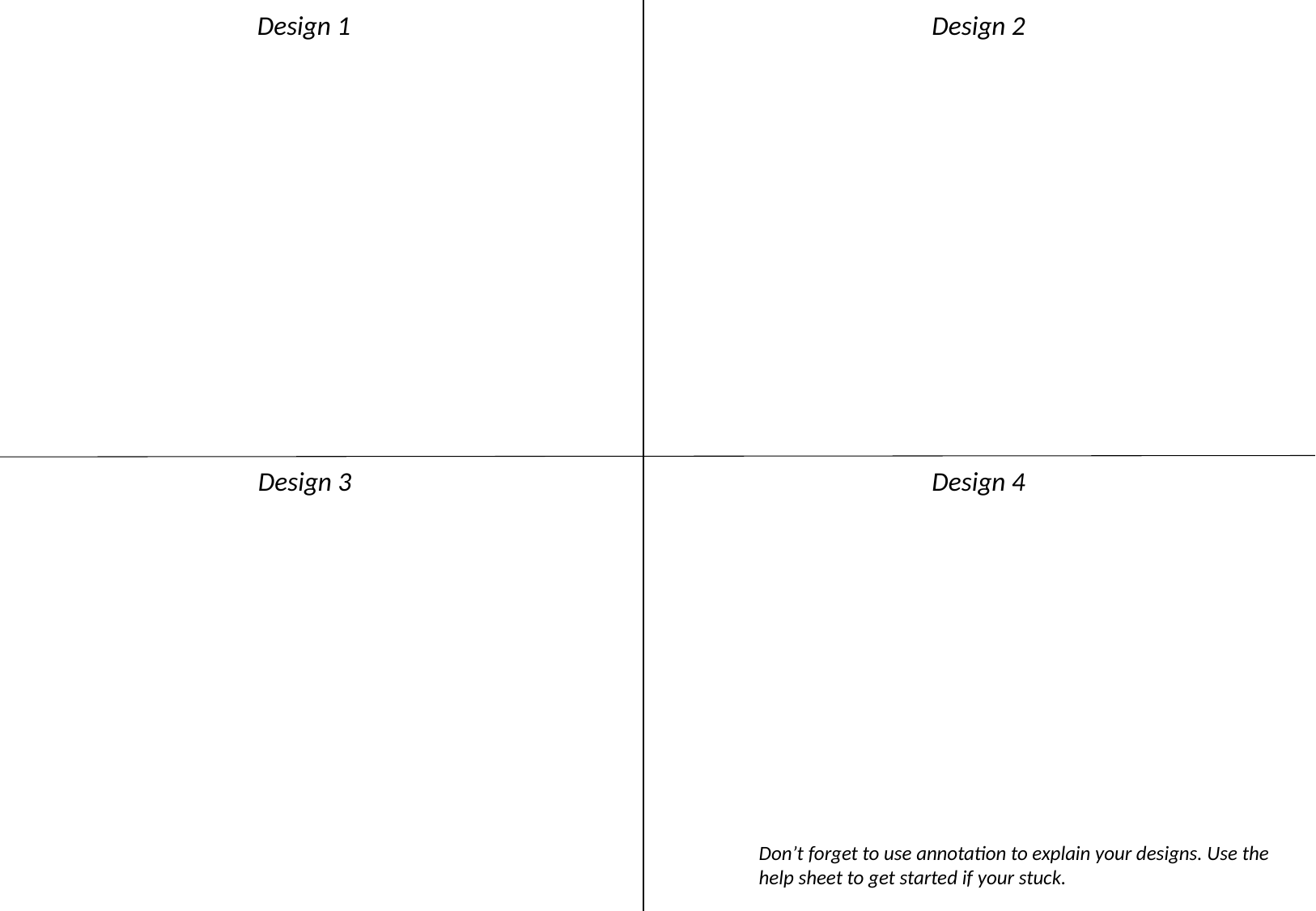

Design 1
Design 2
Design 3
Design 4
Don’t forget to use annotation to explain your designs. Use the help sheet to get started if your stuck.